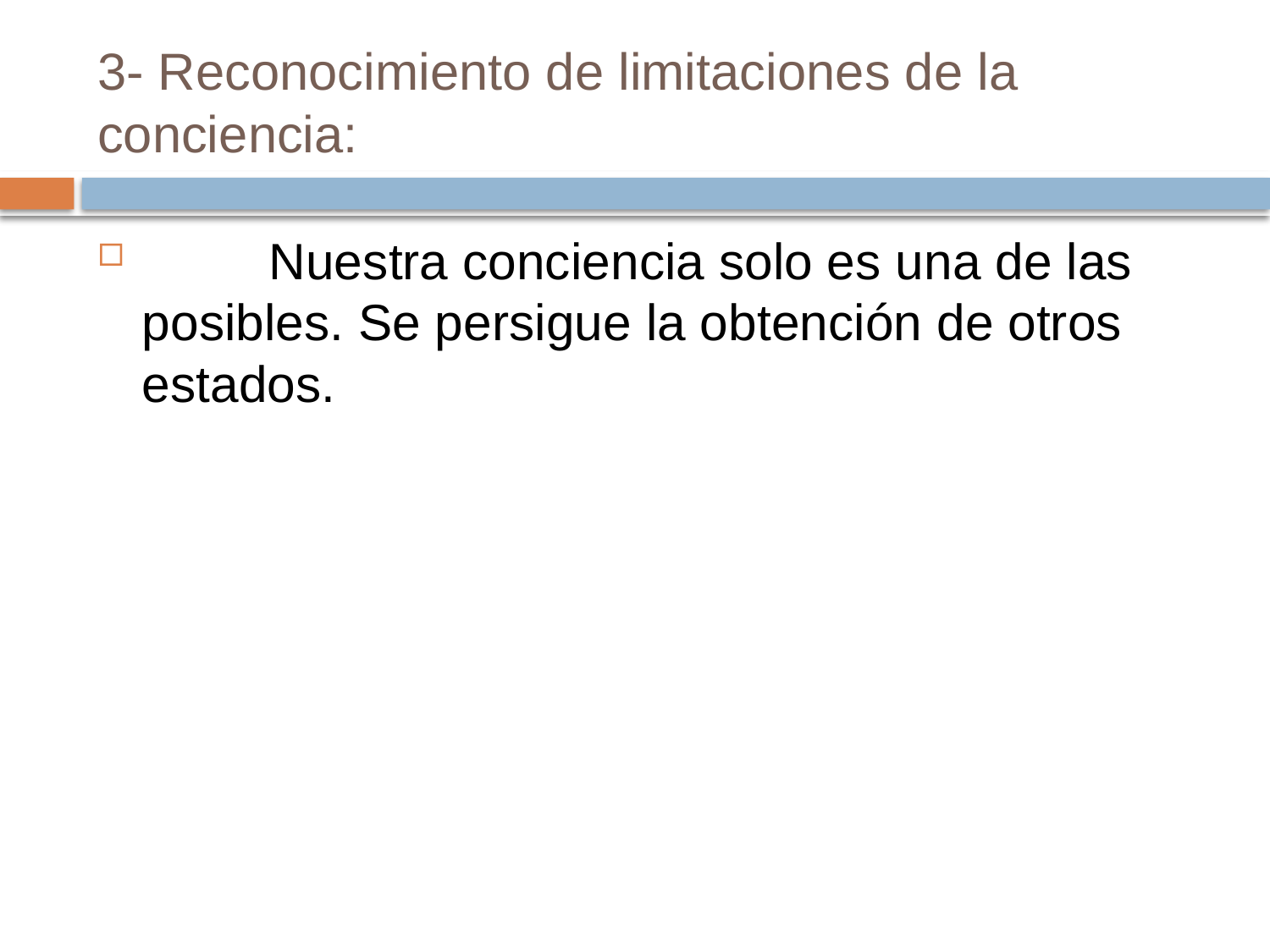

# 3- Reconocimiento de limitaciones de la conciencia:
	Nuestra conciencia solo es una de las posibles. Se persigue la obtención de otros estados.